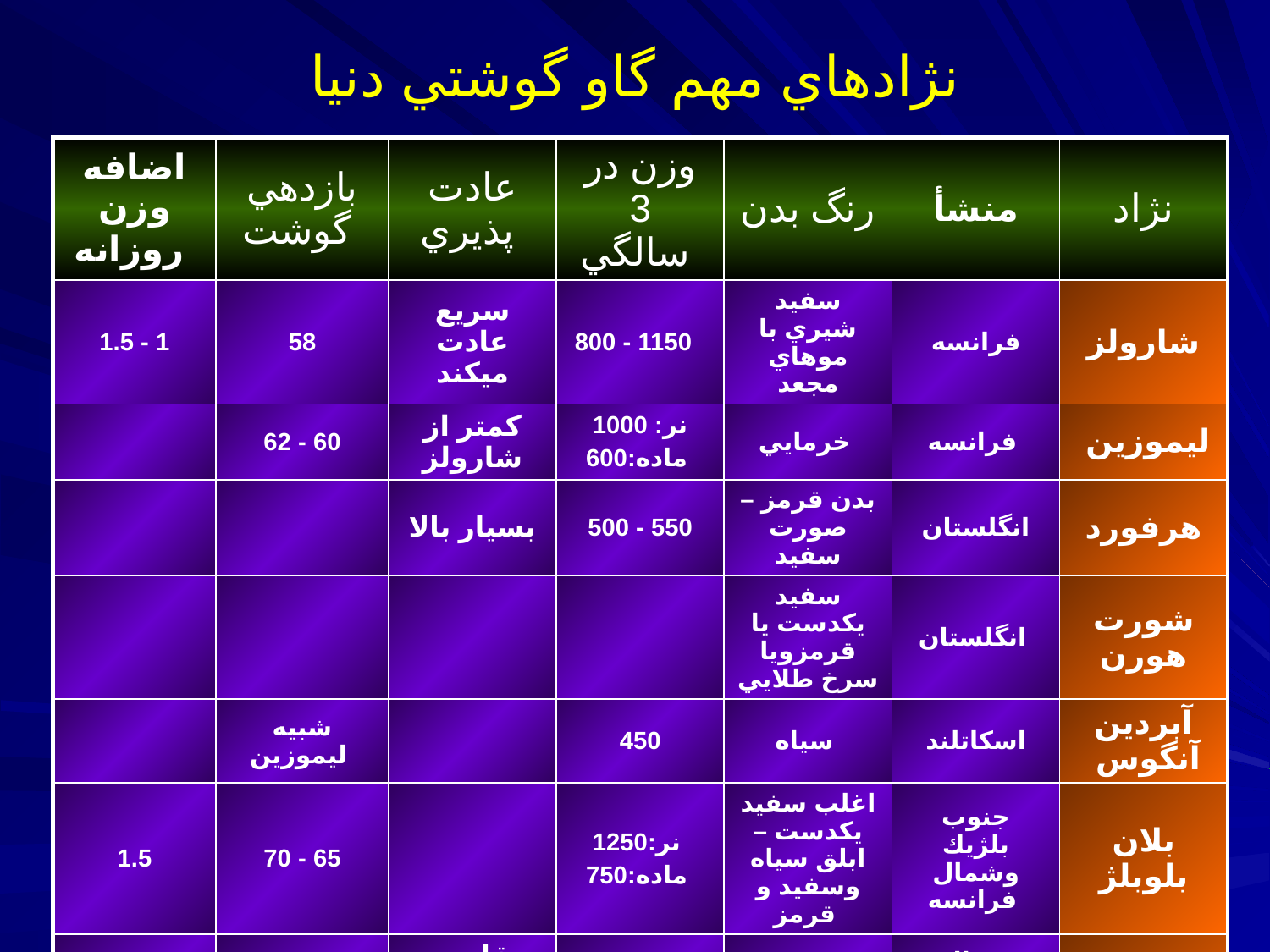

# نژادهاي مهم گاو گوشتي دنيا
| اضافه وزن روزانه | بازدهي گوشت | عادت پذيري | وزن در 3 سالگي | رنگ بدن | منشأ | نژاد |
| --- | --- | --- | --- | --- | --- | --- |
| 1.5 - 1 | 58 | سريع عادت ميكند | 800 - 1150 | سفيد شيري با موهاي مجعد | فرانسه | شارولز |
|  | 62 - 60 | كمتر از شارولز | نر: 1000 ماده:600 | خرمايي | فرانسه | ليموزين |
|  |  | بسيار بالا | 500 - 550 | بدن قرمز – صورت سفيد | انگلستان | هرفورد |
|  |  |  |  | سفيد يكدست يا قرمزويا سرخ طلايي | انگلستان | شورت هورن |
|  | شبيه ليموزين |  | 450 | سياه | اسكاتلند | آبردين آنگوس |
| 1.5 | 70 - 65 |  | نر:1250 ماده:750 | اغلب سفيد يكدست –ابلق سياه وسفيد و قرمز | جنوب بلژيك وشمال فرانسه | بلان بلوبلژ |
|  |  | مقاومت بالا به كم آبي و بيماريها |  | خاكستري و قرمز تيره | شمال آمريكا وشبه قاره هند | براهما |